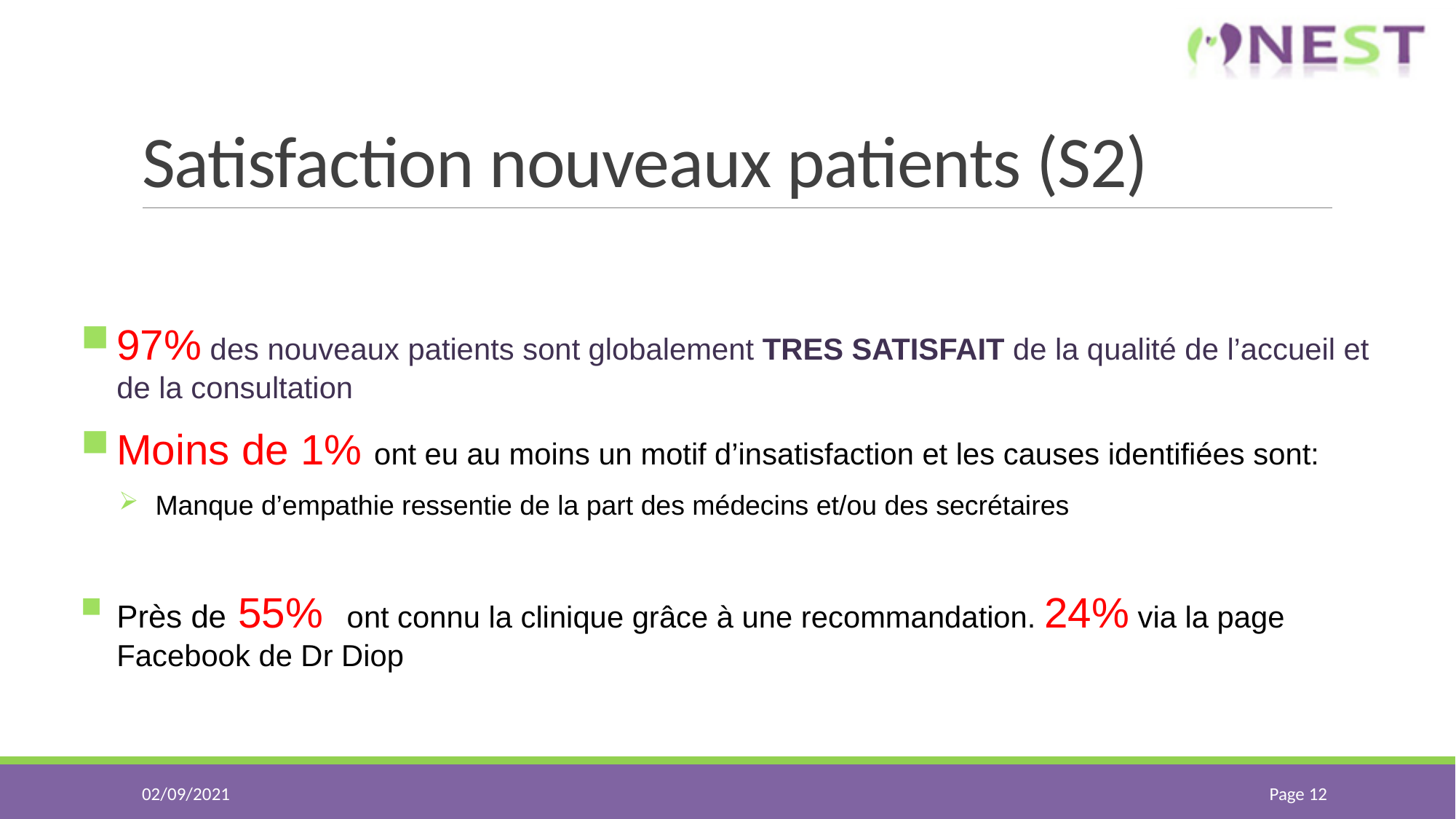

# Satisfaction nouveaux patients (S2)
97% des nouveaux patients sont globalement TRES SATISFAIT de la qualité de l’accueil et de la consultation
Moins de 1% ont eu au moins un motif d’insatisfaction et les causes identifiées sont:
Manque d’empathie ressentie de la part des médecins et/ou des secrétaires

Près de 55%  ont connu la clinique grâce à une recommandation. 24% via la page Facebook de Dr Diop
02/09/2021
Page 12